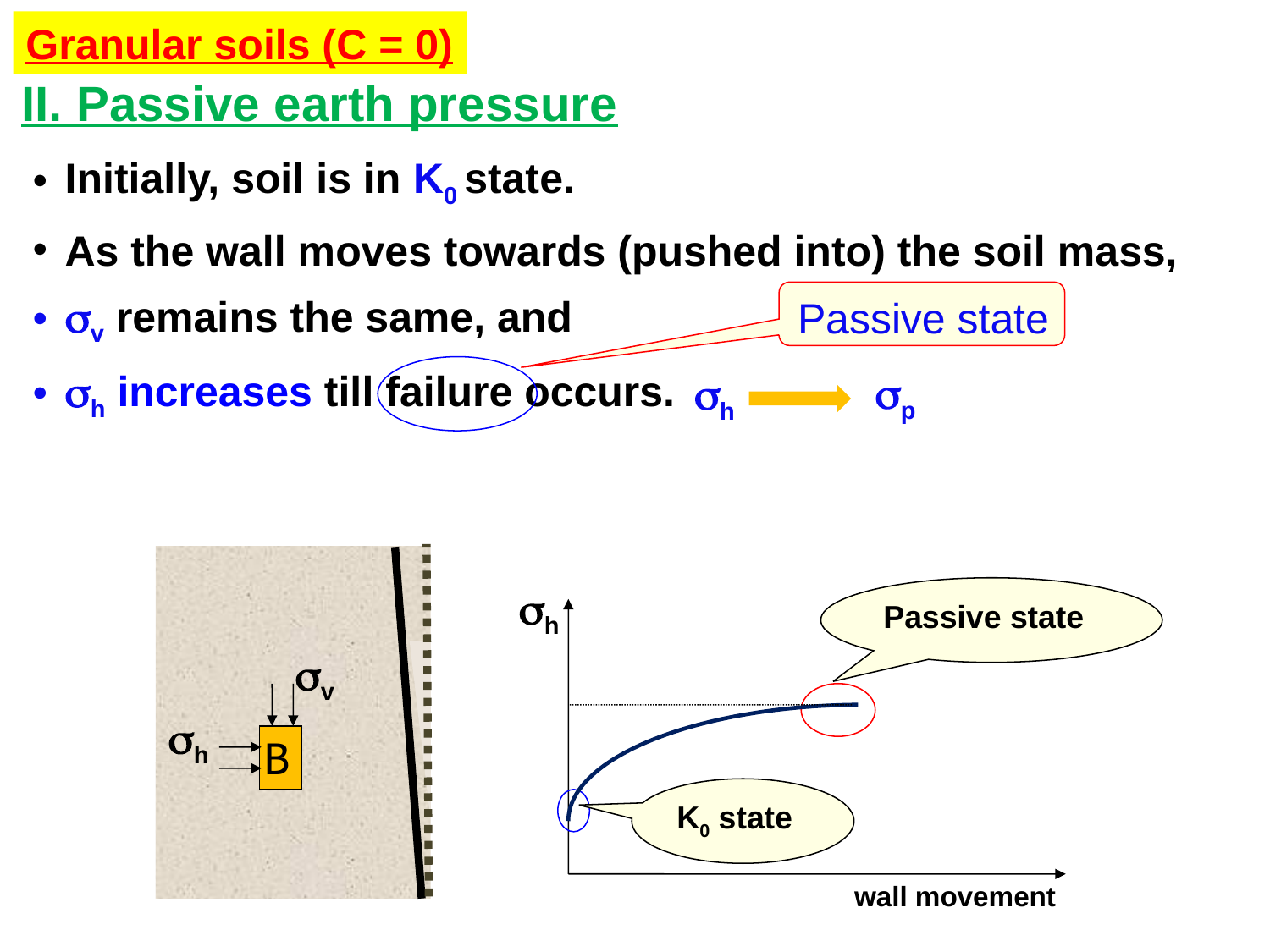

Granular soils (C = 0)
II. Passive earth pressure
Initially, soil is in K0 state.
As the wall moves towards (pushed into) the soil mass,
Passive state
σv remains the same, and

σh increases till failure occurs.
σp
σh

σh

wall movement
Passive state

σv

σh

B

K0 state